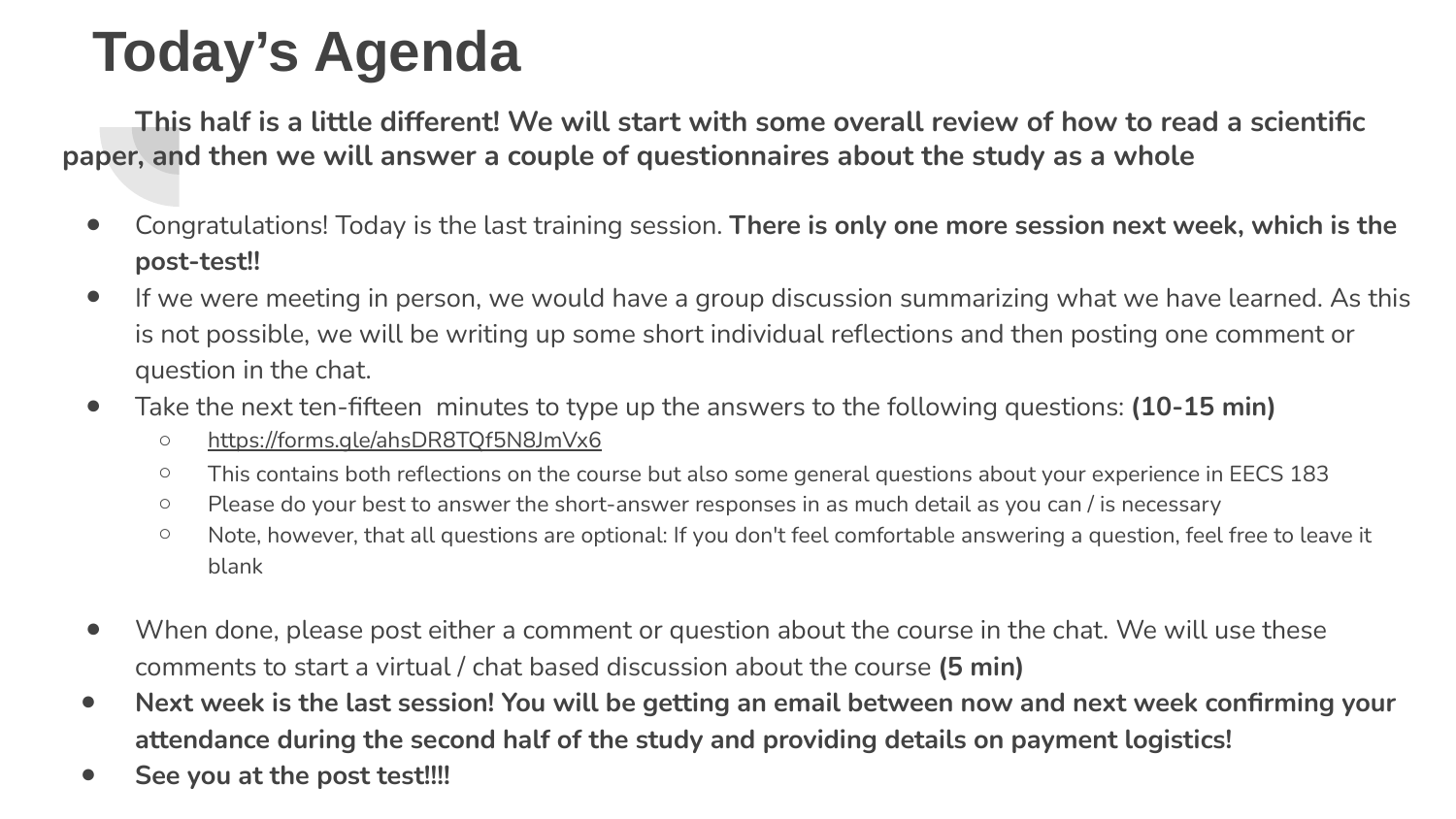

# Today’s Agenda
This half is a little different! We will start with some overall review of how to read a scientific paper, and then we will answer a couple of questionnaires about the study as a whole
Congratulations! Today is the last training session. There is only one more session next week, which is the post-test!!
If we were meeting in person, we would have a group discussion summarizing what we have learned. As this is not possible, we will be writing up some short individual reflections and then posting one comment or question in the chat.
Take the next ten-fifteen  minutes to type up the answers to the following questions: (10-15 min)
https://forms.gle/ahsDR8TQf5N8JmVx6
This contains both reflections on the course but also some general questions about your experience in EECS 183
Please do your best to answer the short-answer responses in as much detail as you can / is necessary
Note, however, that all questions are optional: If you don't feel comfortable answering a question, feel free to leave it blank
When done, please post either a comment or question about the course in the chat. We will use these comments to start a virtual / chat based discussion about the course (5 min)
Next week is the last session! You will be getting an email between now and next week confirming your attendance during the second half of the study and providing details on payment logistics!
See you at the post test!!!!